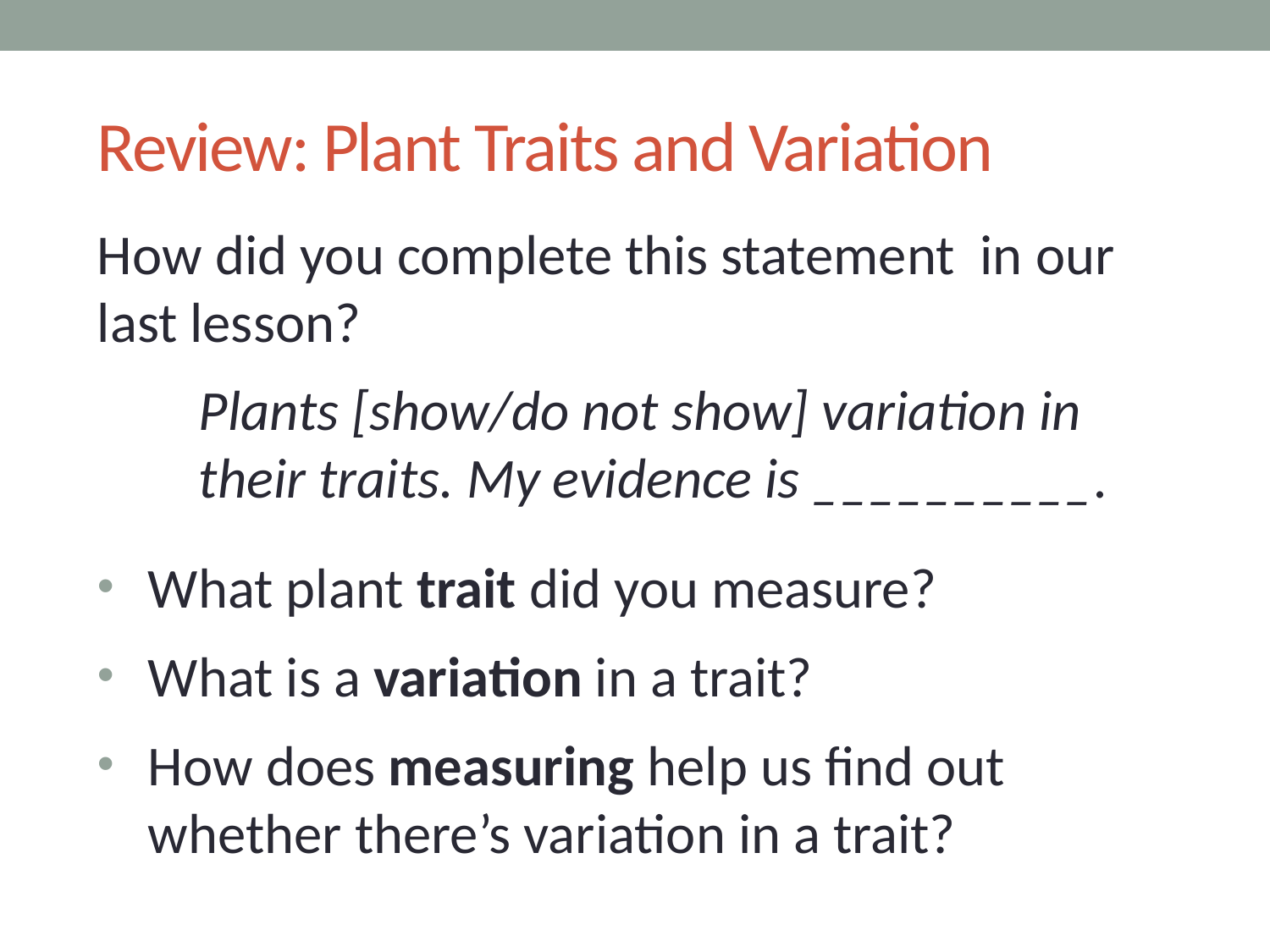

# Review: Plant Traits and Variation
How did you complete this statement  in our last lesson?
Plants [show/do not show] variation in their traits. My evidence is __________.
What plant trait did you measure?
What is a variation in a trait?
How does measuring help us find out whether there’s variation in a trait?